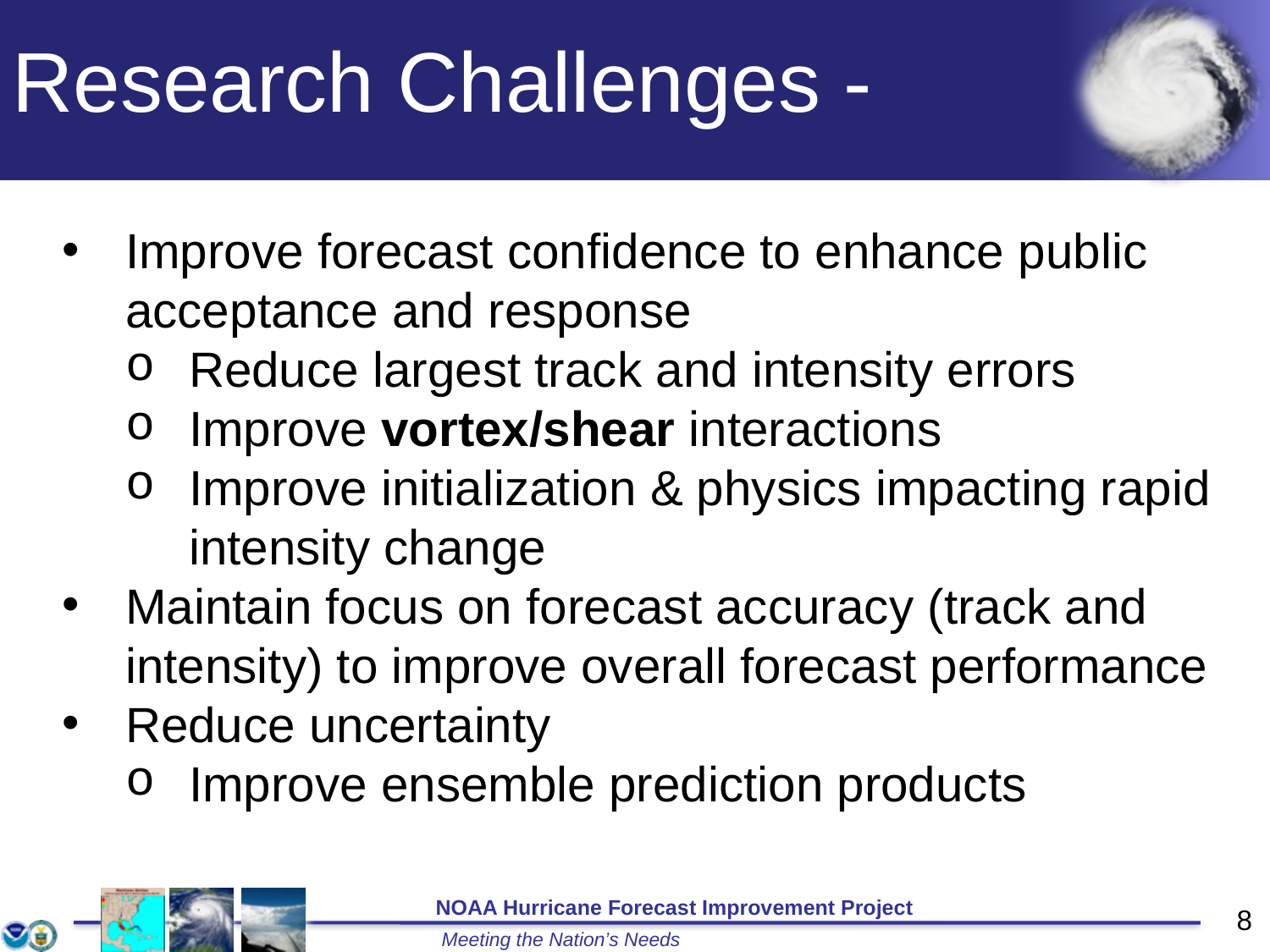

Research Challenges -
Improve forecast confidence to enhance public acceptance and response
Reduce largest track and intensity errors
Improve vortex/shear interactions
Improve initialization & physics impacting rapid intensity change
Maintain focus on forecast accuracy (track and intensity) to improve overall forecast performance
Reduce uncertainty
Improve ensemble prediction products